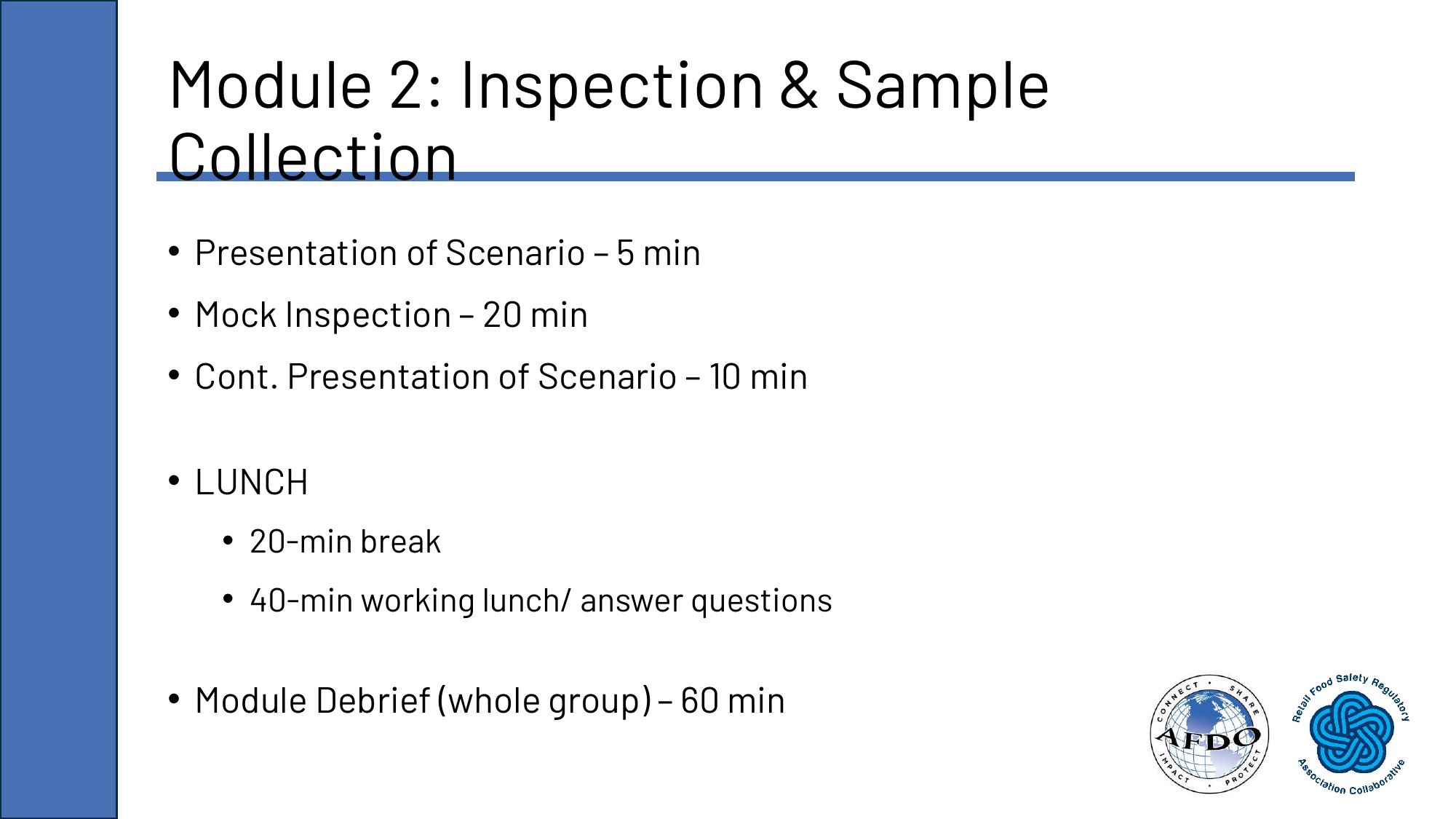

# Module 2: Inspection & Sample Collection
Presentation of Scenario – 5 min
Mock Inspection – 20 min
Cont. Presentation of Scenario – 10 min
LUNCH
20-min break
40-min working lunch/ answer questions
Module Debrief (whole group) – 60 min